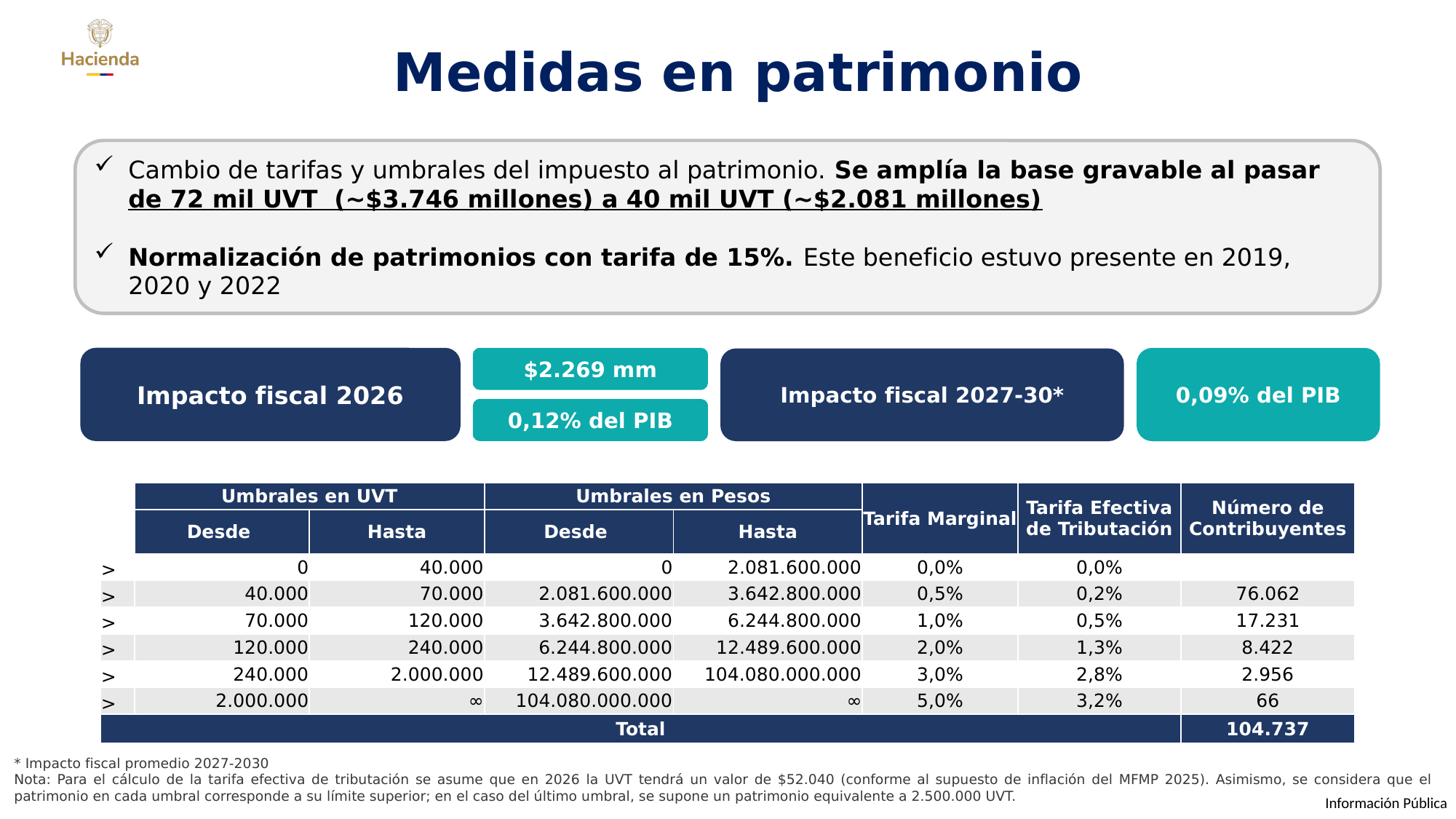

Medidas en patrimonio
Cambio de tarifas y umbrales del impuesto al patrimonio. Se amplía la base gravable al pasar de 72 mil UVT  (~$3.746 millones) a 40 mil UVT (~$2.081 millones)

Normalización de patrimonios con tarifa de 15%. Este beneficio estuvo presente en 2019, 2020 y 2022
$2.269 mm
Impacto fiscal 2026
0,12% del PIB
0,09% del PIB
Impacto fiscal 2027-30*
|  | Umbrales en UVT |  | Umbrales en Pesos |  | Tarifa Marginal | Tarifa Efectiva de Tributación | Número de Contribuyentes |
| --- | --- | --- | --- | --- | --- | --- | --- |
|  | Desde | Hasta | Desde | Hasta |  |  |  |
| > | 0 | 40.000 | 0 | 2.081.600.000 | 0,0% | 0,0% |  |
| > | 40.000 | 70.000 | 2.081.600.000 | 3.642.800.000 | 0,5% | 0,2% | 76.062 |
| > | 70.000 | 120.000 | 3.642.800.000 | 6.244.800.000 | 1,0% | 0,5% | 17.231 |
| > | 120.000 | 240.000 | 6.244.800.000 | 12.489.600.000 | 2,0% | 1,3% | 8.422 |
| > | 240.000 | 2.000.000 | 12.489.600.000 | 104.080.000.000 | 3,0% | 2,8% | 2.956 |
| > | 2.000.000 | ∞ | 104.080.000.000 | ∞ | 5,0% | 3,2% | 66 |
| Total |  |  |  |  |  |  | 104.737 |
* Impacto fiscal promedio 2027-2030
Nota: Para el cálculo de la tarifa efectiva de tributación se asume que en 2026 la UVT tendrá un valor de $52.040 (conforme al supuesto de inflación del MFMP 2025). Asimismo, se considera que el patrimonio en cada umbral corresponde a su límite superior; en el caso del último umbral, se supone un patrimonio equivalente a 2.500.000 UVT.